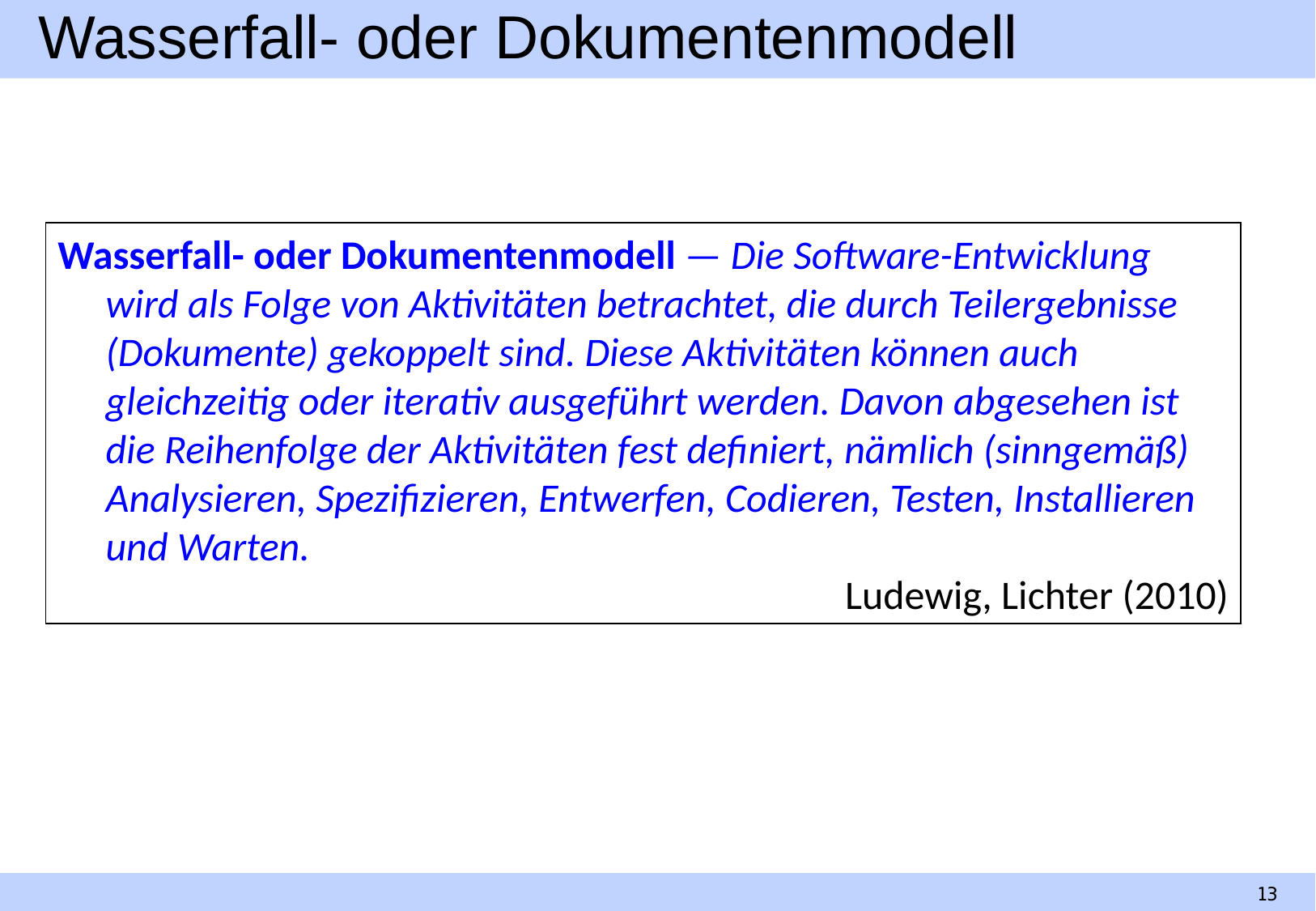

# Wasserfall- oder Dokumentenmodell
Wasserfall- oder Dokumentenmodell — Die Software-Entwicklung wird als Folge von Aktivitäten betrachtet, die durch Teilergebnisse (Dokumente) gekoppelt sind. Diese Aktivitäten können auch gleichzeitig oder iterativ ausgeführt werden. Davon abgesehen ist die Reihenfolge der Aktivitäten fest definiert, nämlich (sinngemäß) Analysieren, Spezifizieren, Entwerfen, Codieren, Testen, Installieren und Warten.
Ludewig, Lichter (2010)
13